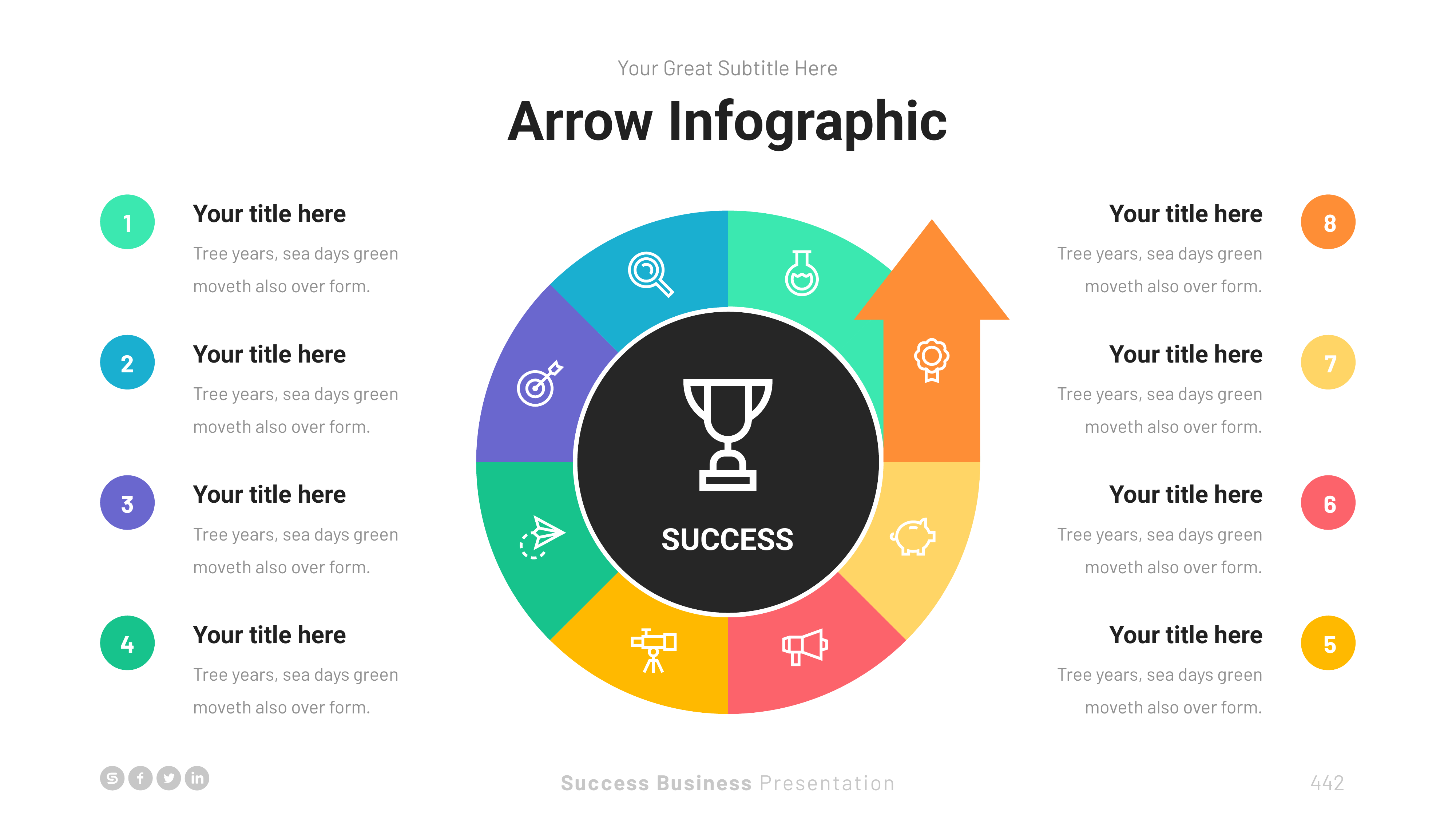

Your Great Subtitle Here
Arrow Infographic
Your title here
Tree years, sea days green moveth also over form.
Your title here
Tree years, sea days green moveth also over form.
1
8

SUCCESS
Your title here
Tree years, sea days green moveth also over form.
Your title here
Tree years, sea days green moveth also over form.
2
7
Your title here
Tree years, sea days green moveth also over form.
Your title here
Tree years, sea days green moveth also over form.

3
6

Your title here
Tree years, sea days green moveth also over form.
Your title here
Tree years, sea days green moveth also over form.
4
5